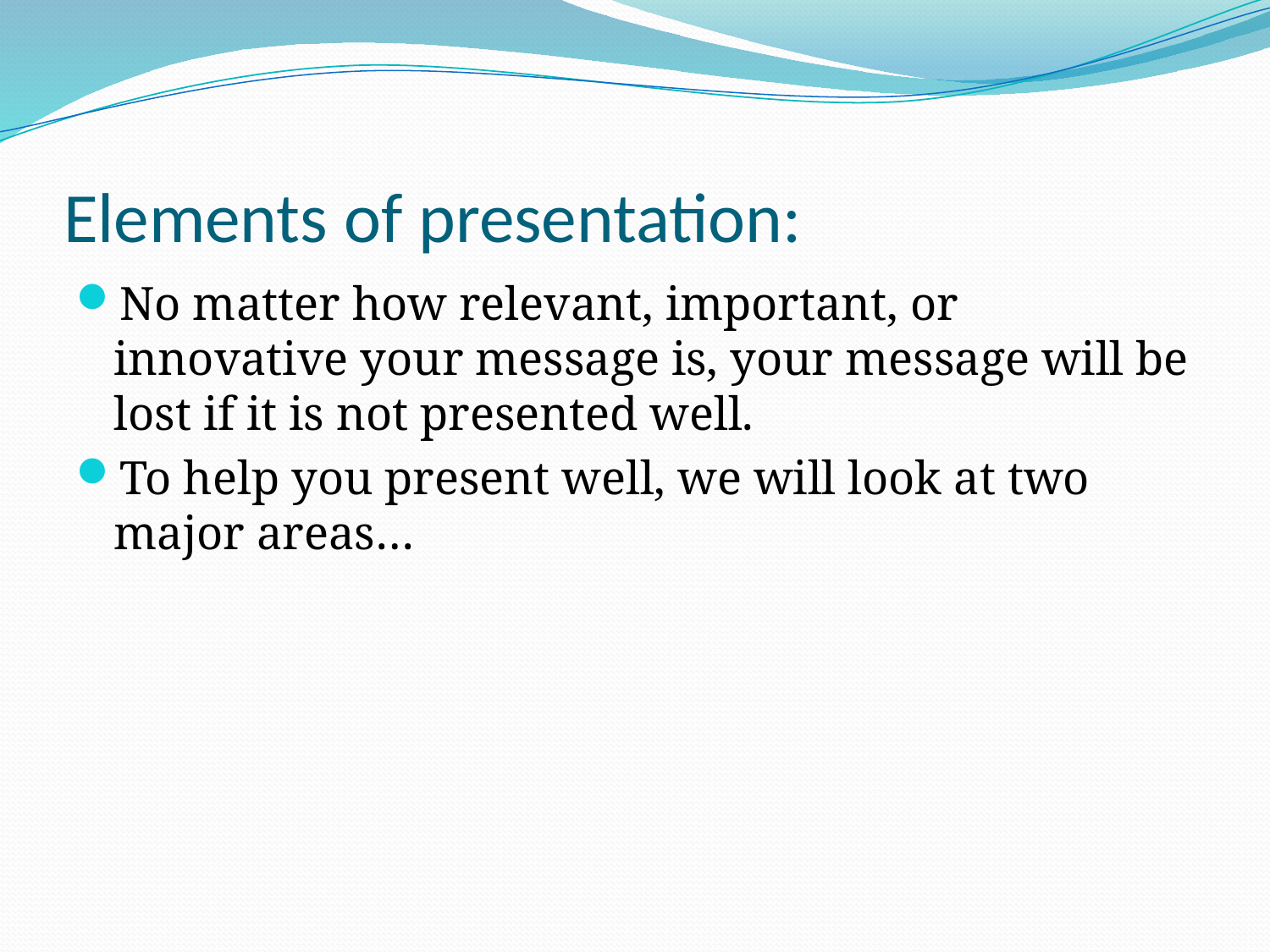

# Elements of presentation:
No matter how relevant, important, or innovative your message is, your message will be lost if it is not presented well.
To help you present well, we will look at two major areas…